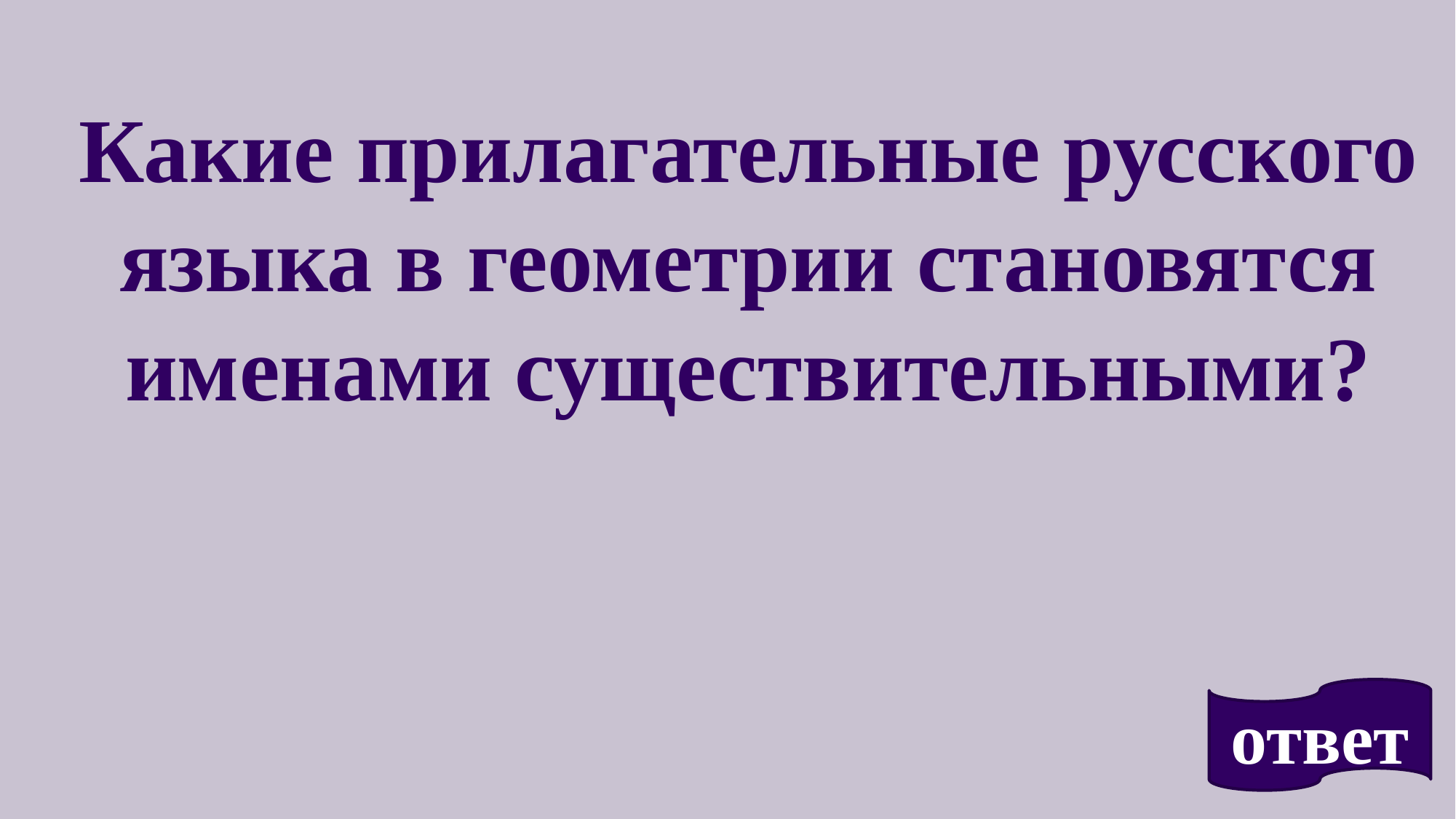

Какие прилагательные русского языка в геометрии становятся именами существительными?
ответ